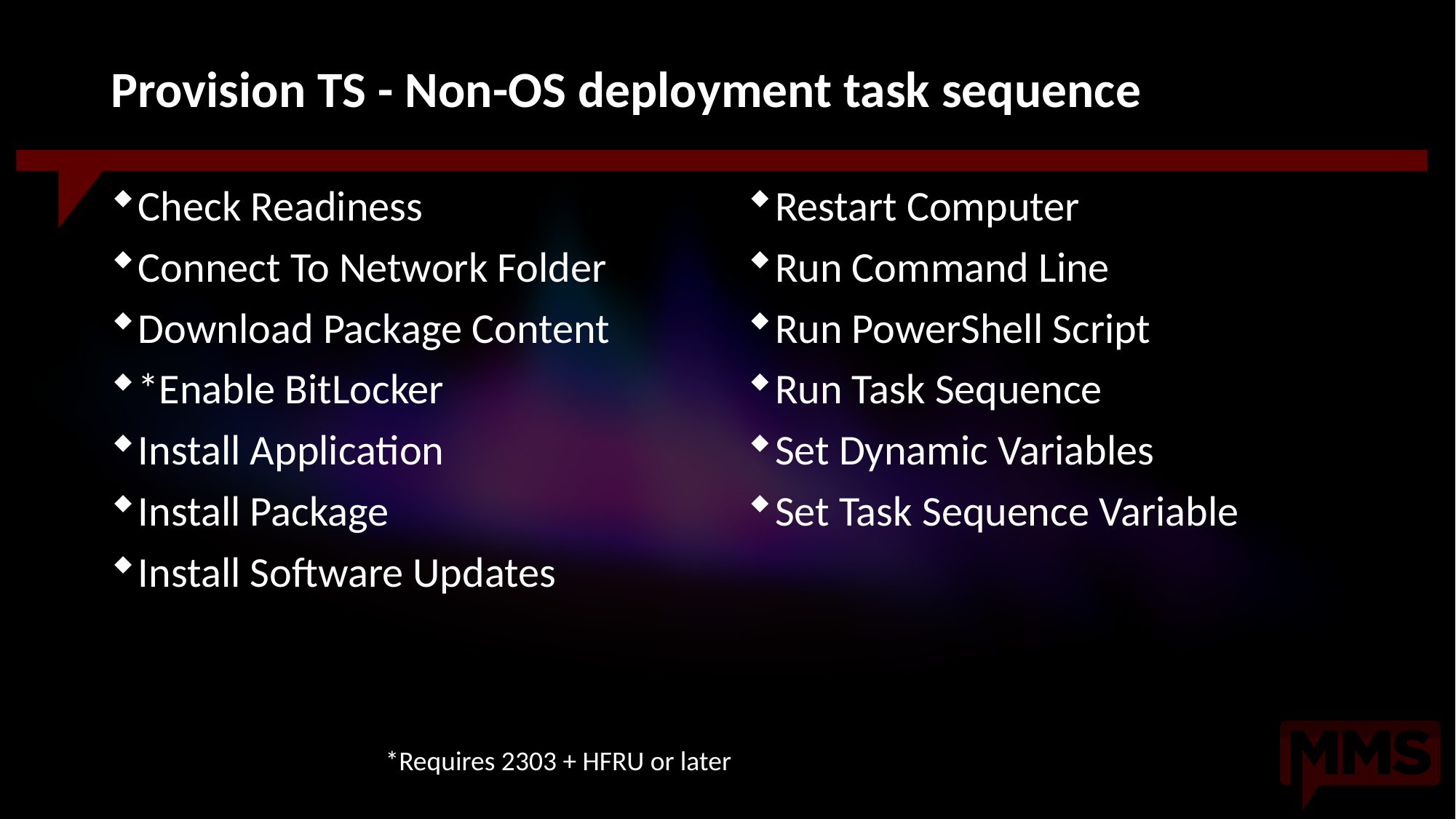

# Provision TS - Non-OS deployment task sequence
Check Readiness
Connect To Network Folder
Download Package Content
*Enable BitLocker
Install Application
Install Package
Install Software Updates

Restart Computer
Run Command Line
Run PowerShell Script
Run Task Sequence
Set Dynamic Variables
Set Task Sequence Variable

*Requires 2303 + HFRU or later